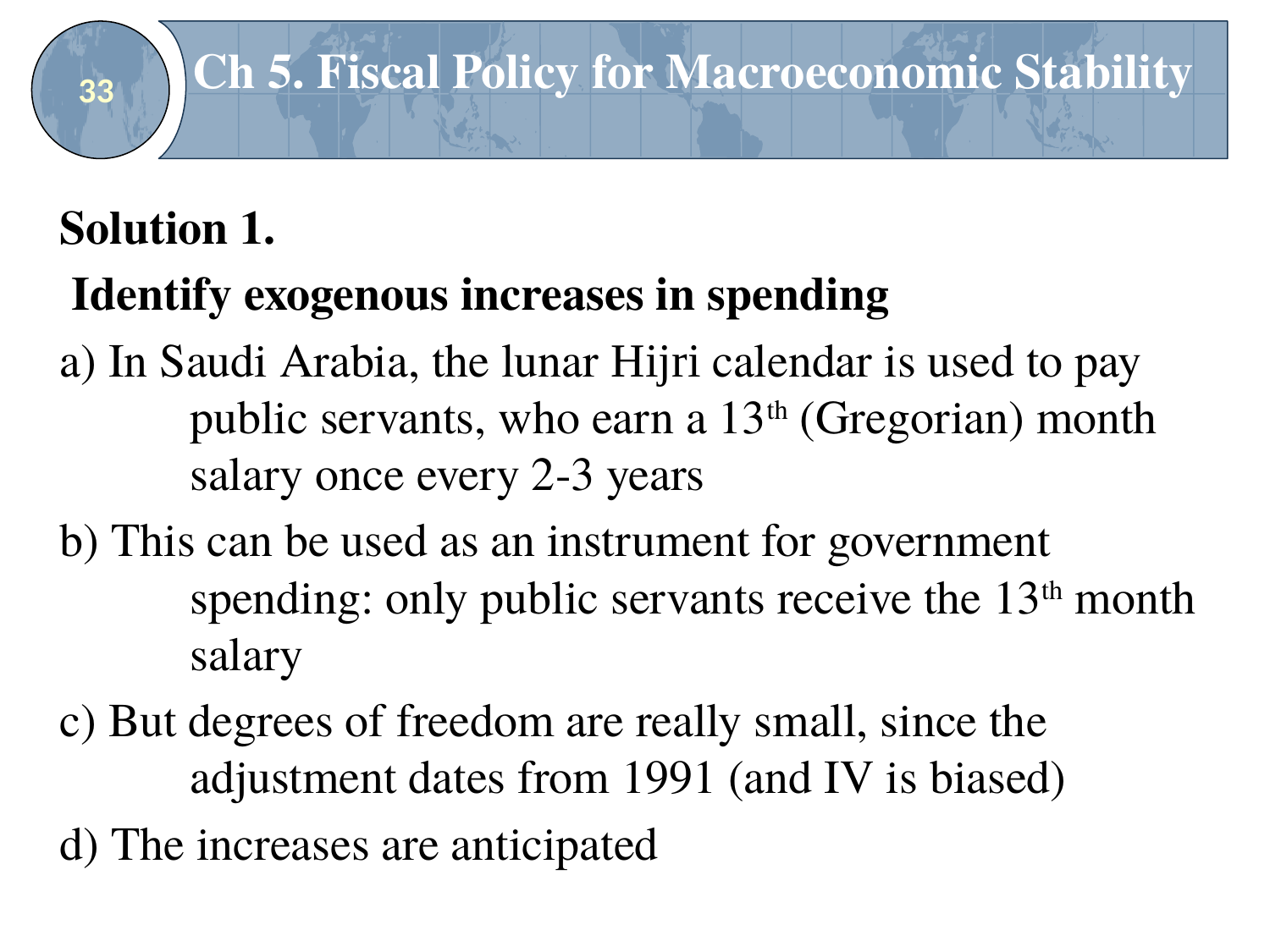

# Ch 5. Fiscal Policy for Macroeconomic Stability
33
	Solution 1.
	 Identify exogenous increases in spending
		a) In Saudi Arabia, the lunar Hijri calendar is used to pay
           public servants, who earn a 13th (Gregorian) month
           salary once every 2-3 years
		b) This can be used as an instrument for government
           spending: only public servants receive the 13th month
           salary
		c) But degrees of freedom are really small, since the
           adjustment dates from 1991 (and IV is biased)
		d) The increases are anticipated